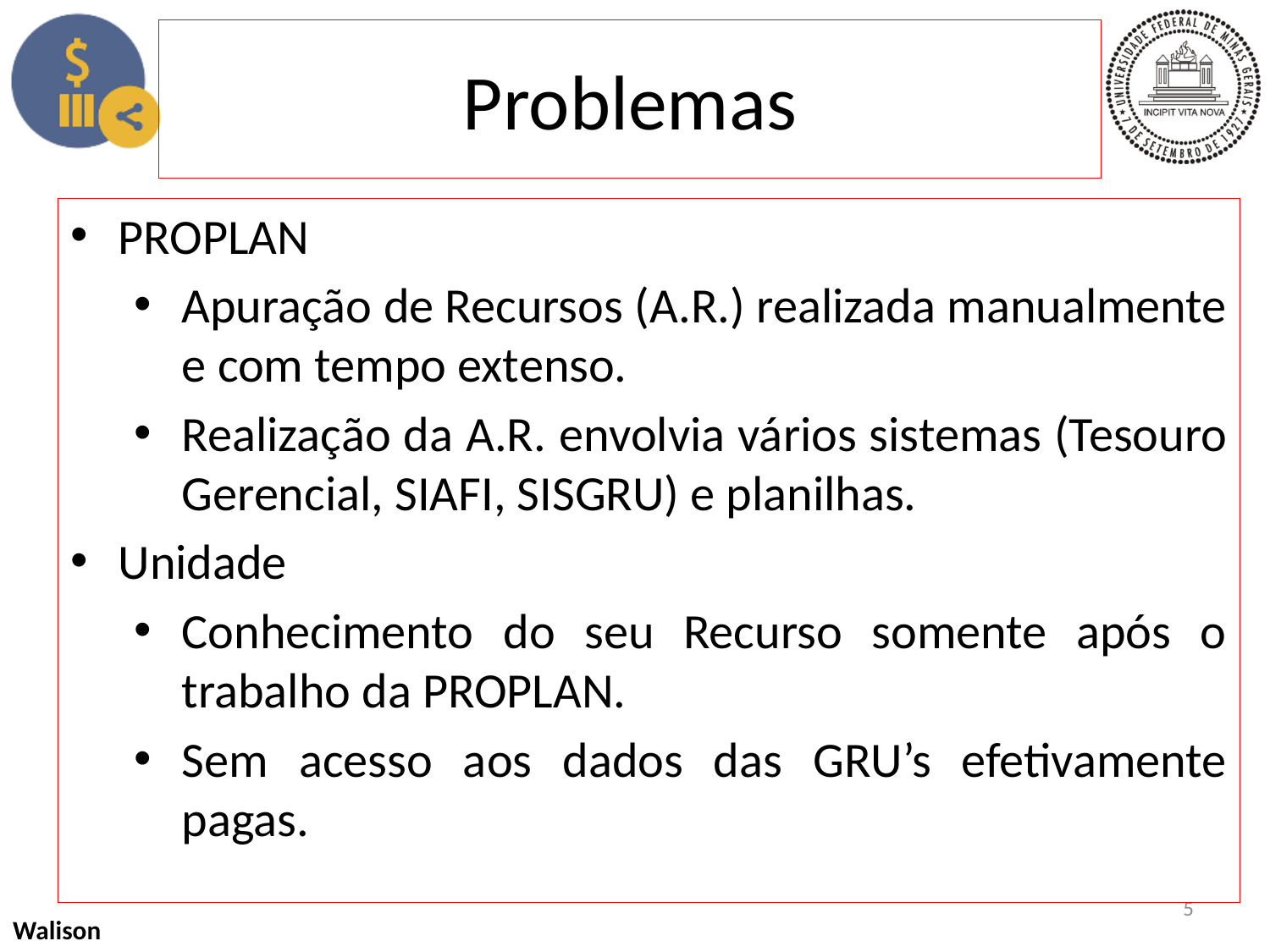

# Problemas
PROPLAN
Apuração de Recursos (A.R.) realizada manualmente e com tempo extenso.
Realização da A.R. envolvia vários sistemas (Tesouro Gerencial, SIAFI, SISGRU) e planilhas.
Unidade
Conhecimento do seu Recurso somente após o trabalho da PROPLAN.
Sem acesso aos dados das GRU’s efetivamente pagas.

5